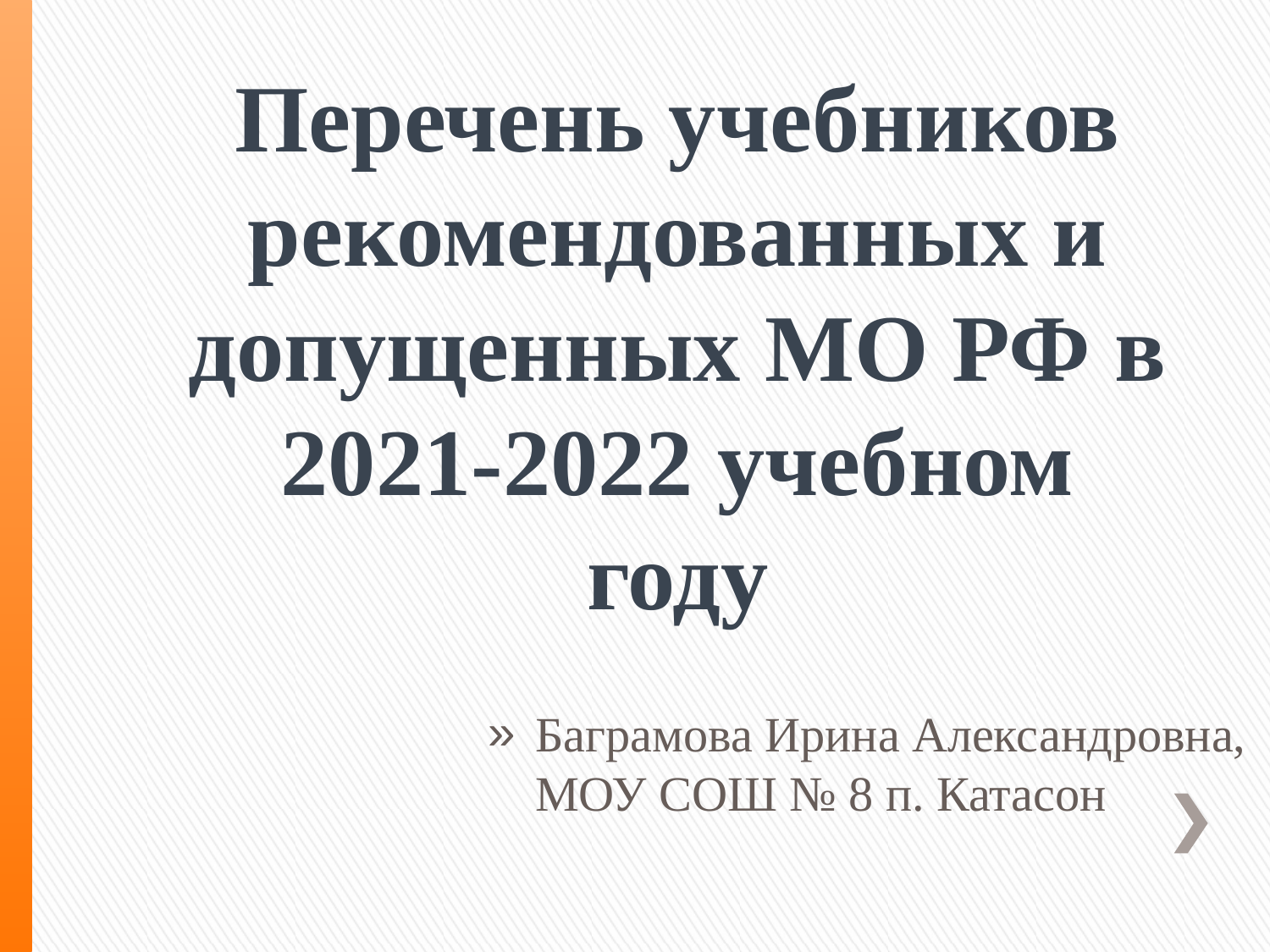

# Перечень учебников рекомендованных и допущенных МО РФ в 2021-2022 учебном году
Баграмова Ирина Александровна, МОУ СОШ № 8 п. Катасон